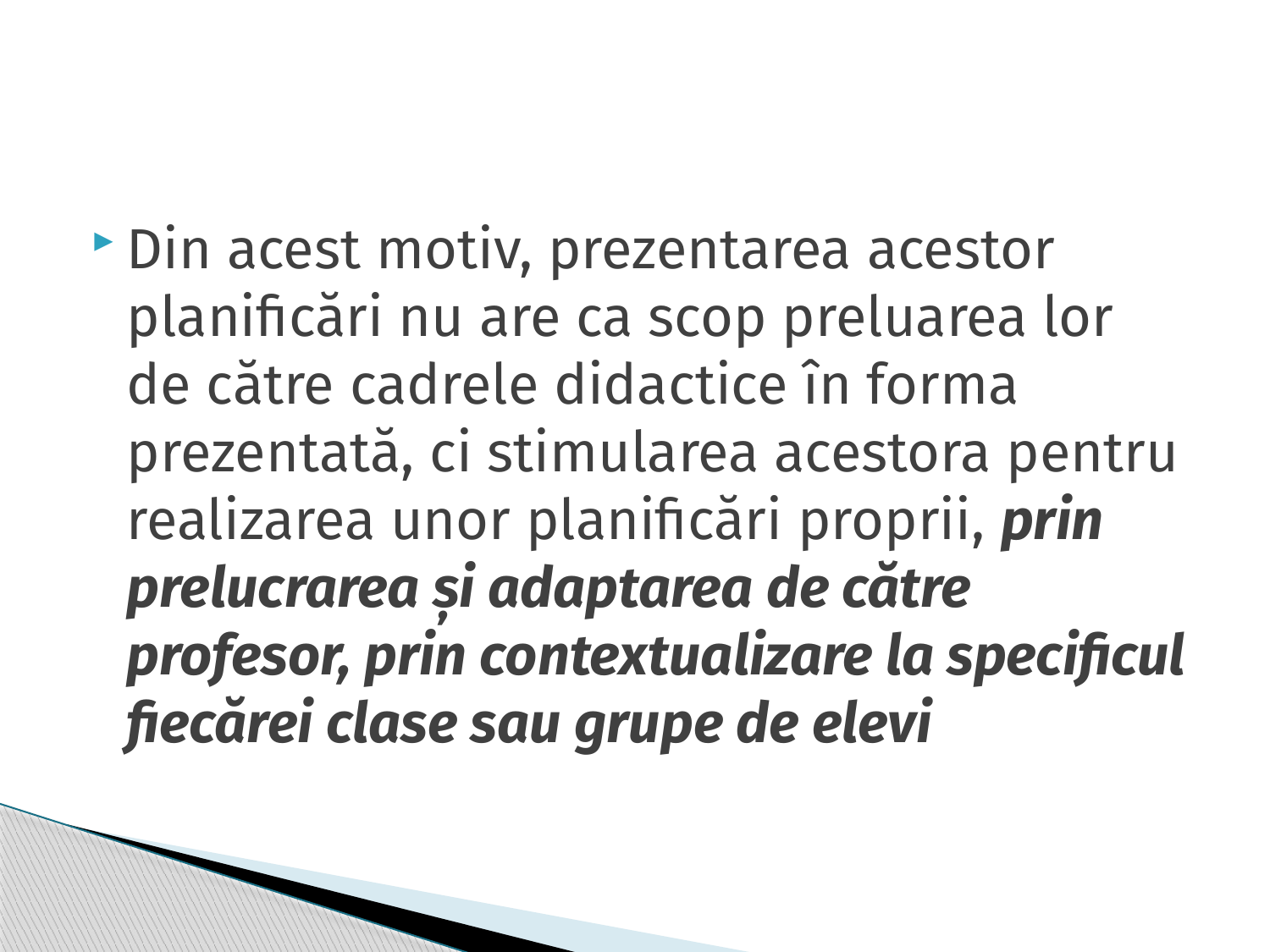

#
Din acest motiv, prezentarea acestor planificări nu are ca scop preluarea lor de către cadrele didactice în forma prezentată, ci stimularea acestora pentru realizarea unor planificări proprii, prin prelucrarea și adaptarea de către profesor, prin contextualizare la specificul fiecărei clase sau grupe de elevi